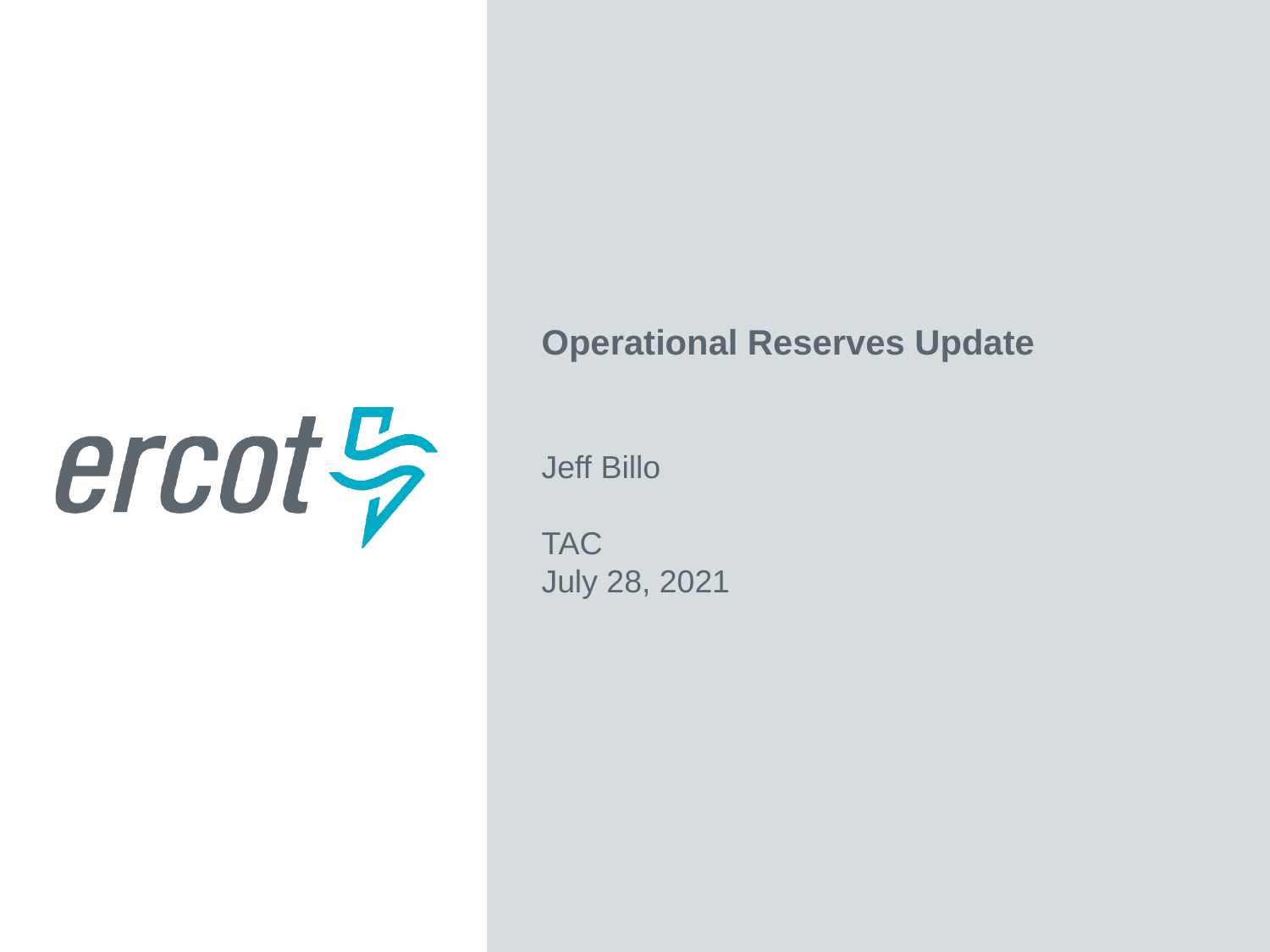

Operational Reserves Update

Jeff Billo

TAC
July 28, 2021